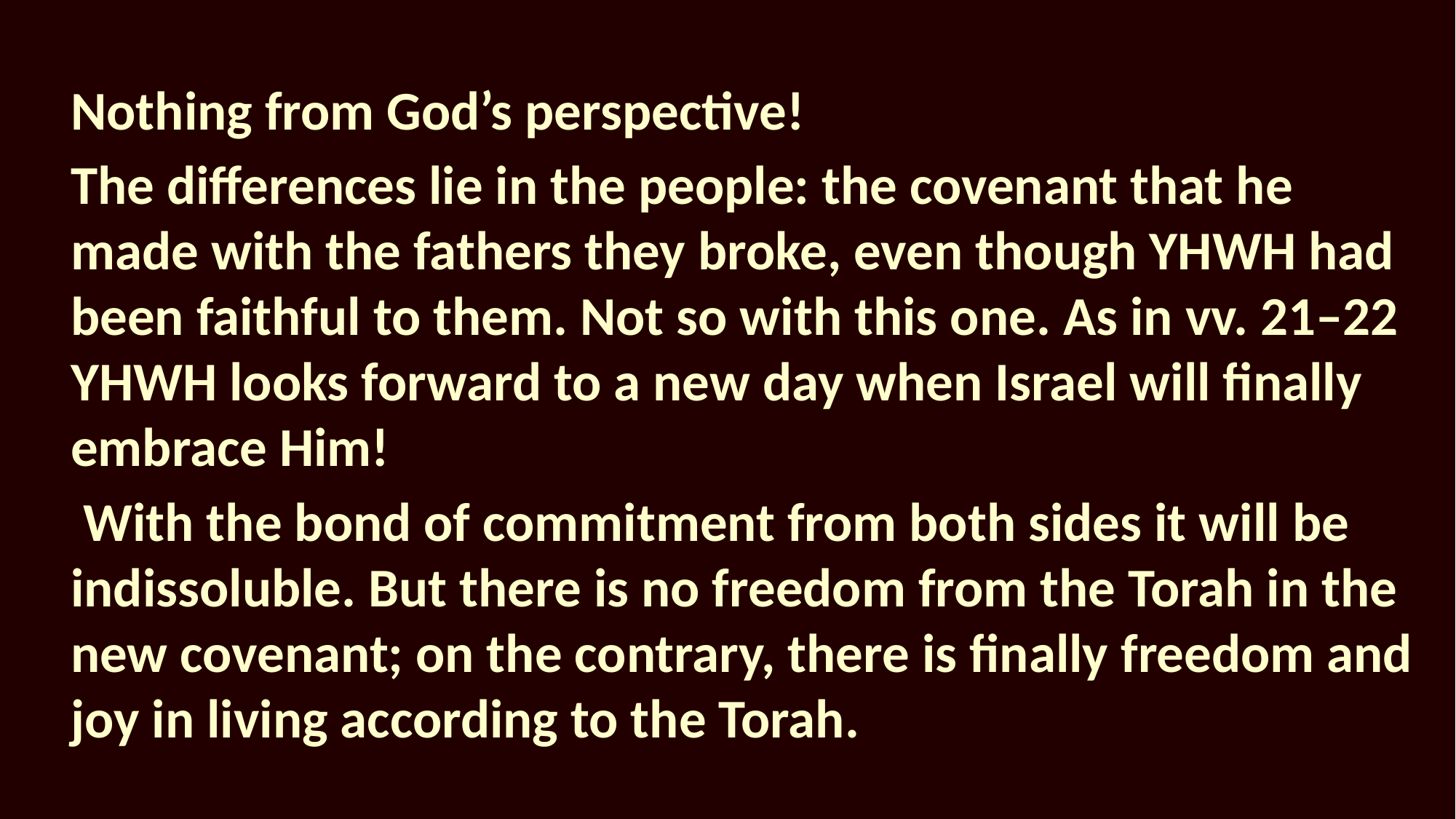

Nothing from God’s perspective!
The differences lie in the people: the covenant that he made with the fathers they broke, even though YHWH had been faithful to them. Not so with this one. As in vv. 21–22 YHWH looks forward to a new day when Israel will finally embrace Him!
 With the bond of commitment from both sides it will be indissoluble. But there is no freedom from the Torah in the new covenant; on the contrary, there is finally freedom and joy in living according to the Torah.